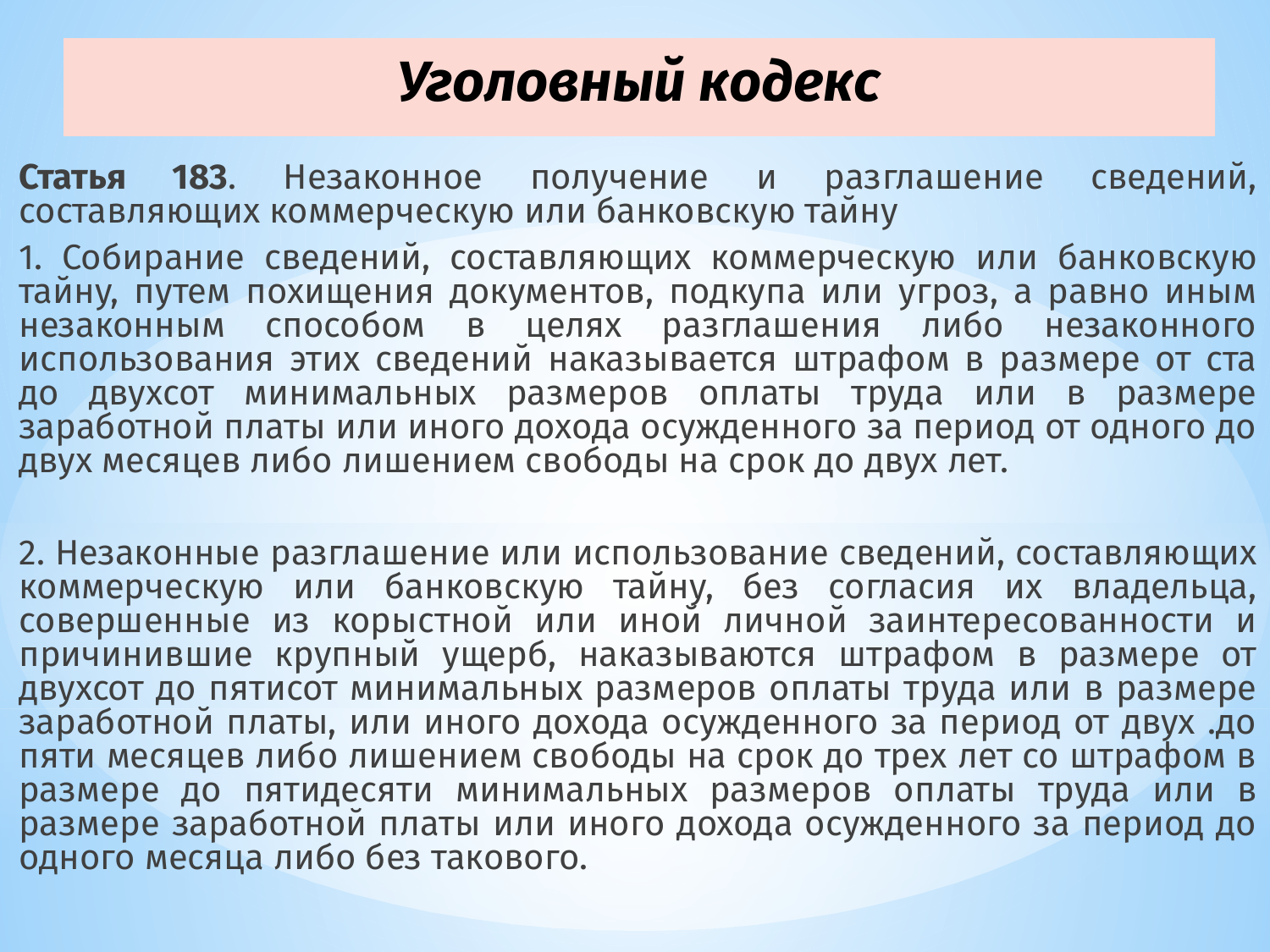

# Уголовный кодекс
Статья 183. Незаконное получение и разглашение сведений, составляющих коммерческую или банковскую тайну
1. Собирание сведений, составляющих коммерческую или банковскую тайну, путем похищения документов, подкупа или угроз, а равно иным незаконным способом в целях разглашения либо незаконного использования этих сведений наказывается штрафом в размере от ста до двухсот минимальных размеров оплаты труда или в размере заработной платы или иного дохода осужденного за период от одного до двух месяцев либо лишением свободы на срок до двух лет.

2. Незаконные разглашение или использование сведений, составляющих коммерческую или банковскую тайну, без согласия их владельца, совершенные из корыстной или иной личной заинтересованности и причинившие крупный ущерб, наказываются штрафом в размере от двухсот до пятисот минимальных размеров оплаты труда или в размере заработной платы, или иного дохода осужденного за период от двух .до пяти месяцев либо лишением свободы на срок до трех лет со штрафом в размере до пятидесяти минимальных размеров оплаты труда или в размере заработной платы или иного дохода осужденного за период до одного месяца либо без такового.